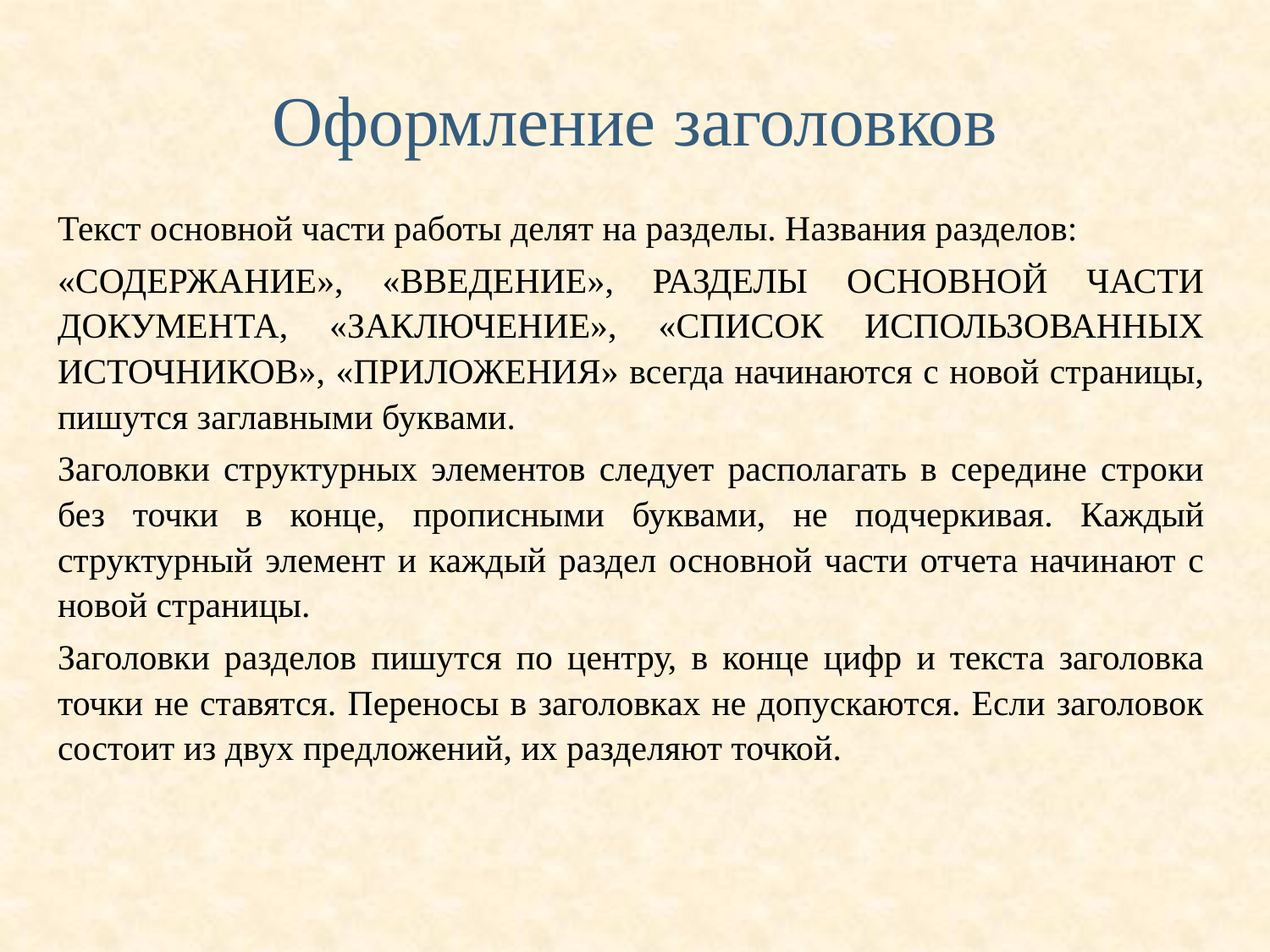

# Оформление заголовков
Текст основной части работы делят на разделы. Названия разделов:
«СОДЕРЖАНИЕ», «ВВЕДЕНИЕ», РАЗДЕЛЫ ОСНОВНОЙ ЧАСТИ ДОКУМЕНТА, «ЗАКЛЮЧЕНИЕ», «СПИСОК ИСПОЛЬЗОВАННЫХ ИСТОЧНИКОВ», «ПРИЛОЖЕНИЯ» всегда начинаются с новой страницы, пишутся заглавными буквами.
Заголовки структурных элементов следует располагать в середине строки без точки в конце, прописными буквами, не подчеркивая. Каждый структурный элемент и каждый раздел основной части отчета начинают с новой страницы.
Заголовки разделов пишутся по центру, в конце цифр и текста заголовка точки не ставятся. Переносы в заголовках не допускаются. Если заголовок состоит из двух предложений, их разделяют точкой.